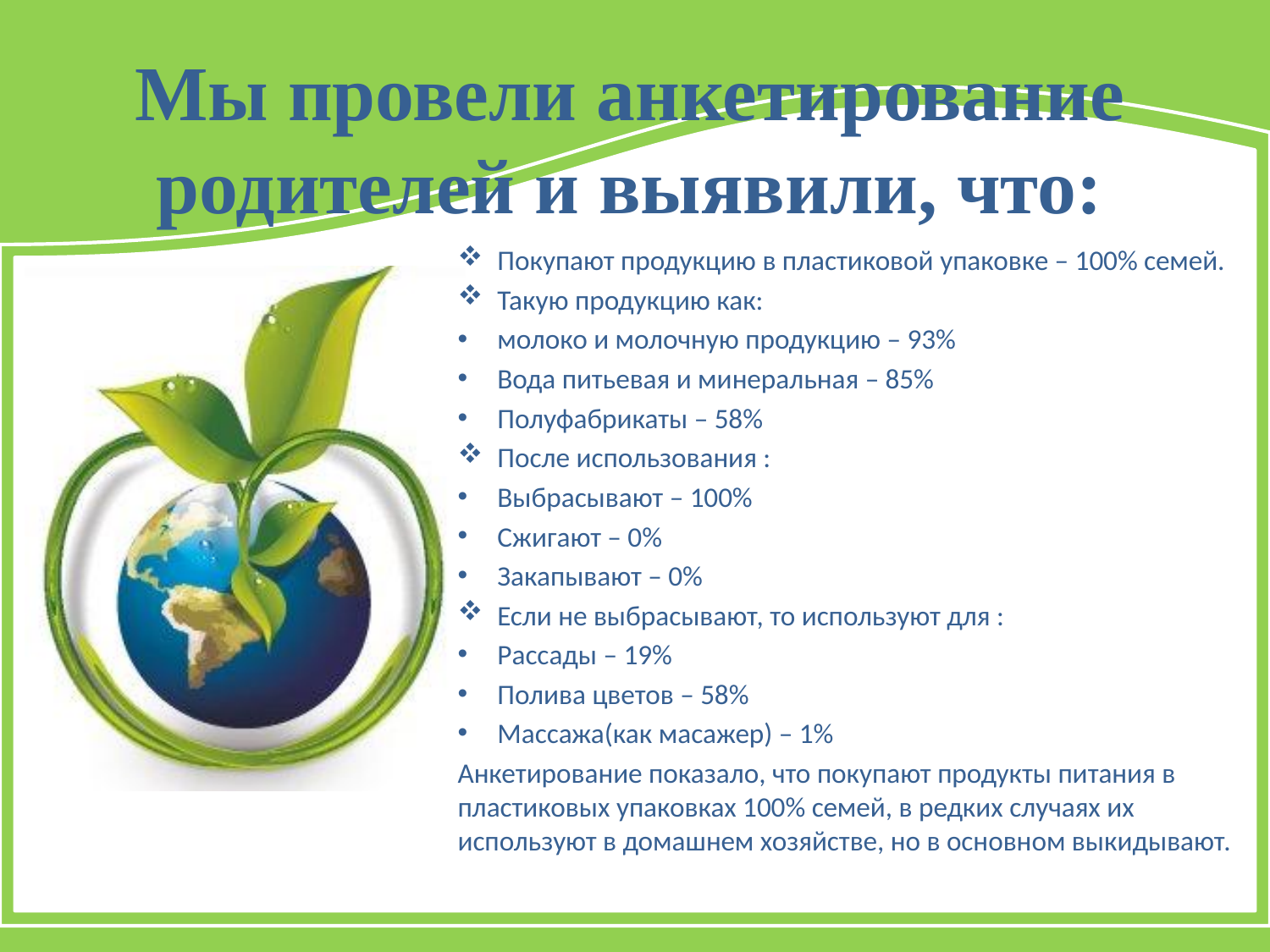

# Мы провели анкетирование родителей и выявили, что:
Покупают продукцию в пластиковой упаковке – 100% семей.
Такую продукцию как:
молоко и молочную продукцию – 93%
Вода питьевая и минеральная – 85%
Полуфабрикаты – 58%
После использования :
Выбрасывают – 100%
Сжигают – 0%
Закапывают – 0%
Если не выбрасывают, то используют для :
Рассады – 19%
Полива цветов – 58%
Массажа(как масажер) – 1%
Анкетирование показало, что покупают продукты питания в пластиковых упаковках 100% семей, в редких случаях их используют в домашнем хозяйстве, но в основном выкидывают.